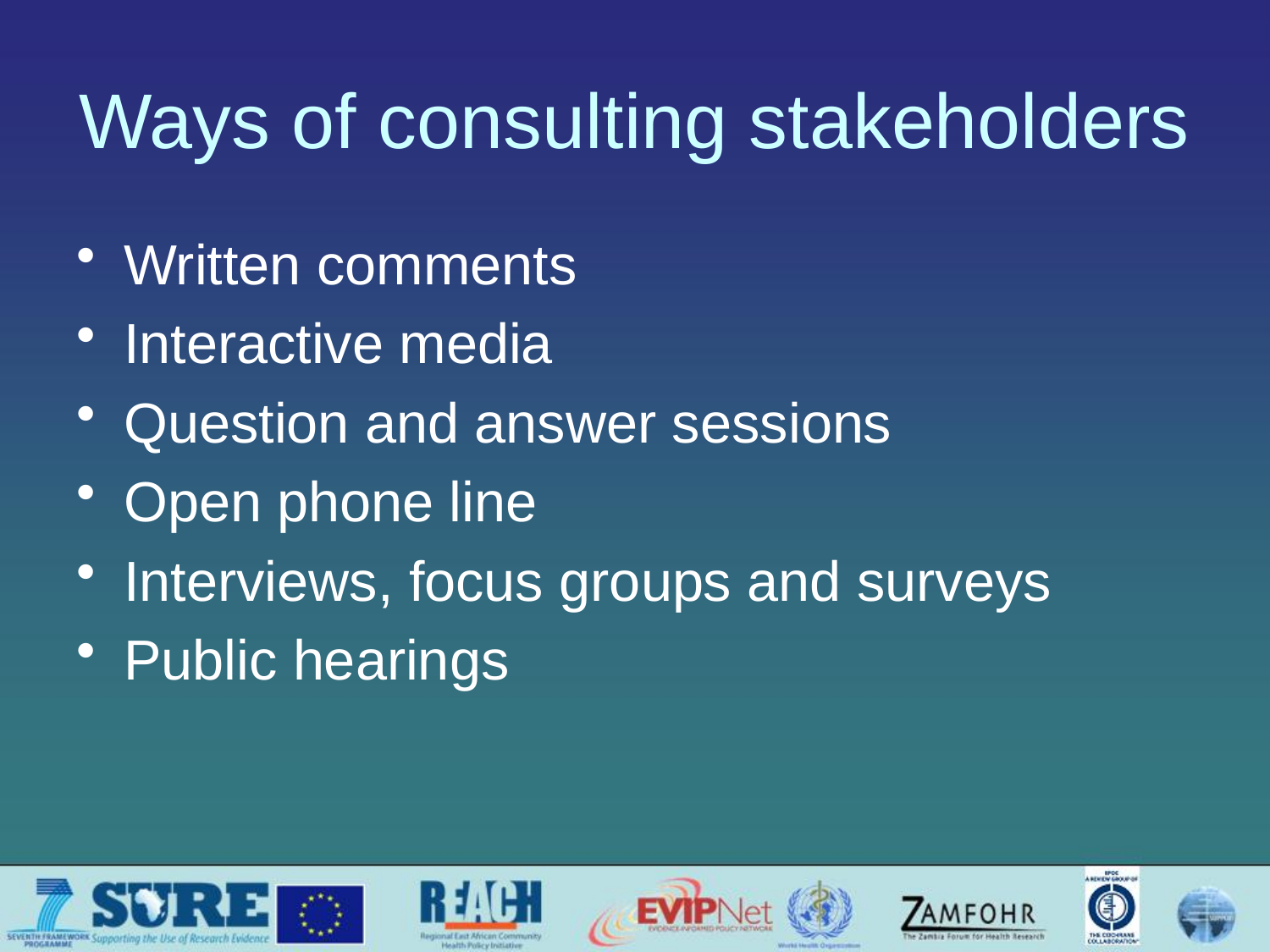

# Ways of consulting stakeholders
Written comments
Interactive media
Question and answer sessions
Open phone line
Interviews, focus groups and surveys
Public hearings